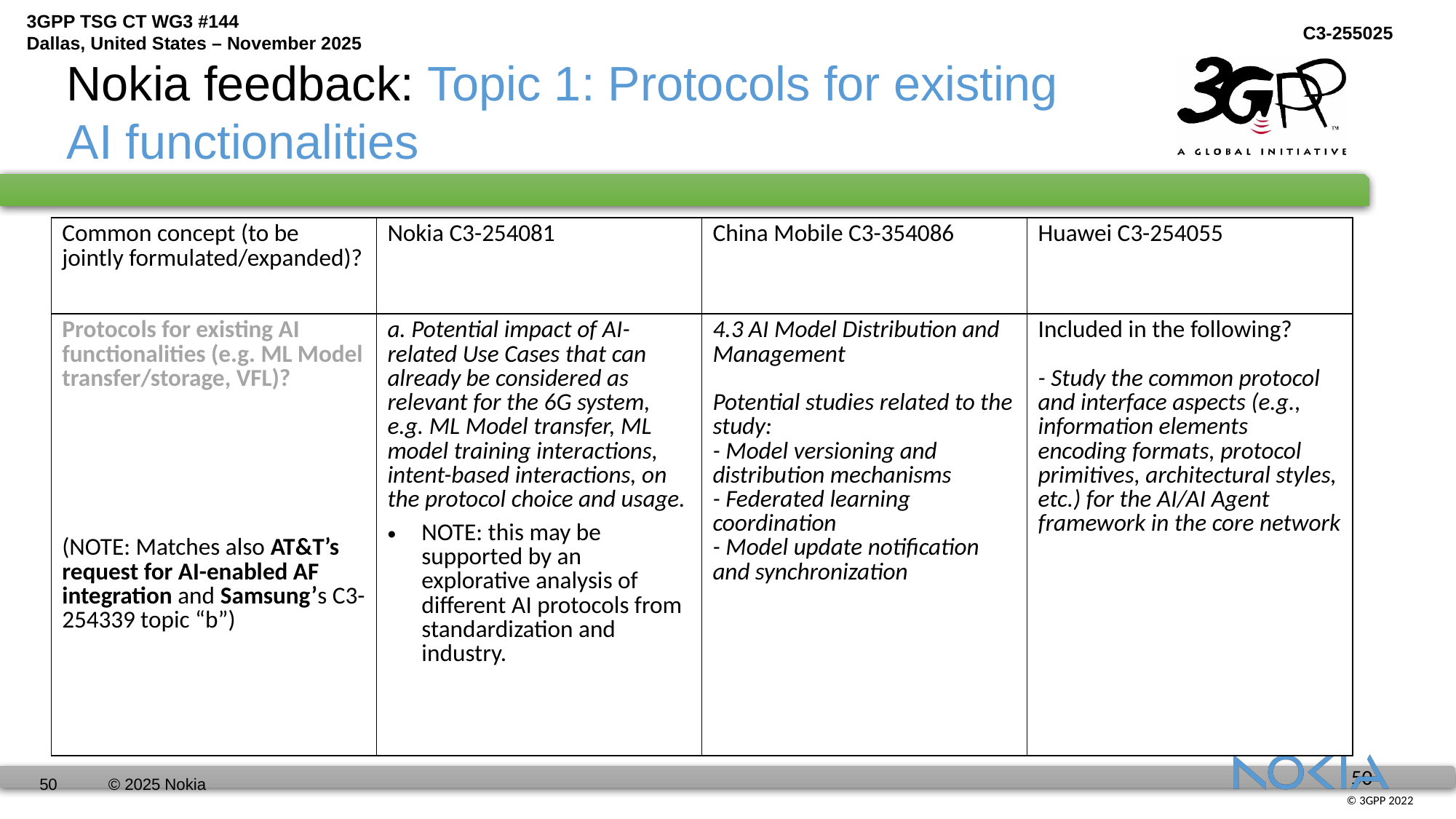

Nokia feedback: Topic 1: Protocols for existing
AI functionalities

| Common concept (to be jointly formulated/expanded)? | Nokia C3-254081 | China Mobile C3-354086 | Huawei C3-254055 |
| --- | --- | --- | --- |
| Protocols for existing AI functionalities (e.g. ML Model transfer/storage, VFL)? (NOTE: Matches also AT&T’s request for AI-enabled AF integration and Samsung’s C3-254339 topic “b”) | a. Potential impact of AI-related Use Cases that can already be considered as relevant for the 6G system, e.g. ML Model transfer, ML model training interactions, intent-based interactions, on the protocol choice and usage. NOTE: this may be supported by an explorative analysis of different AI protocols from standardization and industry. | 4.3 AI Model Distribution and Management Potential studies related to the study: - Model versioning and distribution mechanisms - Federated learning coordination - Model update notification and synchronization | Included in the following? - Study the common protocol and interface aspects (e.g., information elements encoding formats, protocol primitives, architectural styles, etc.) for the AI/AI Agent framework in the core network |